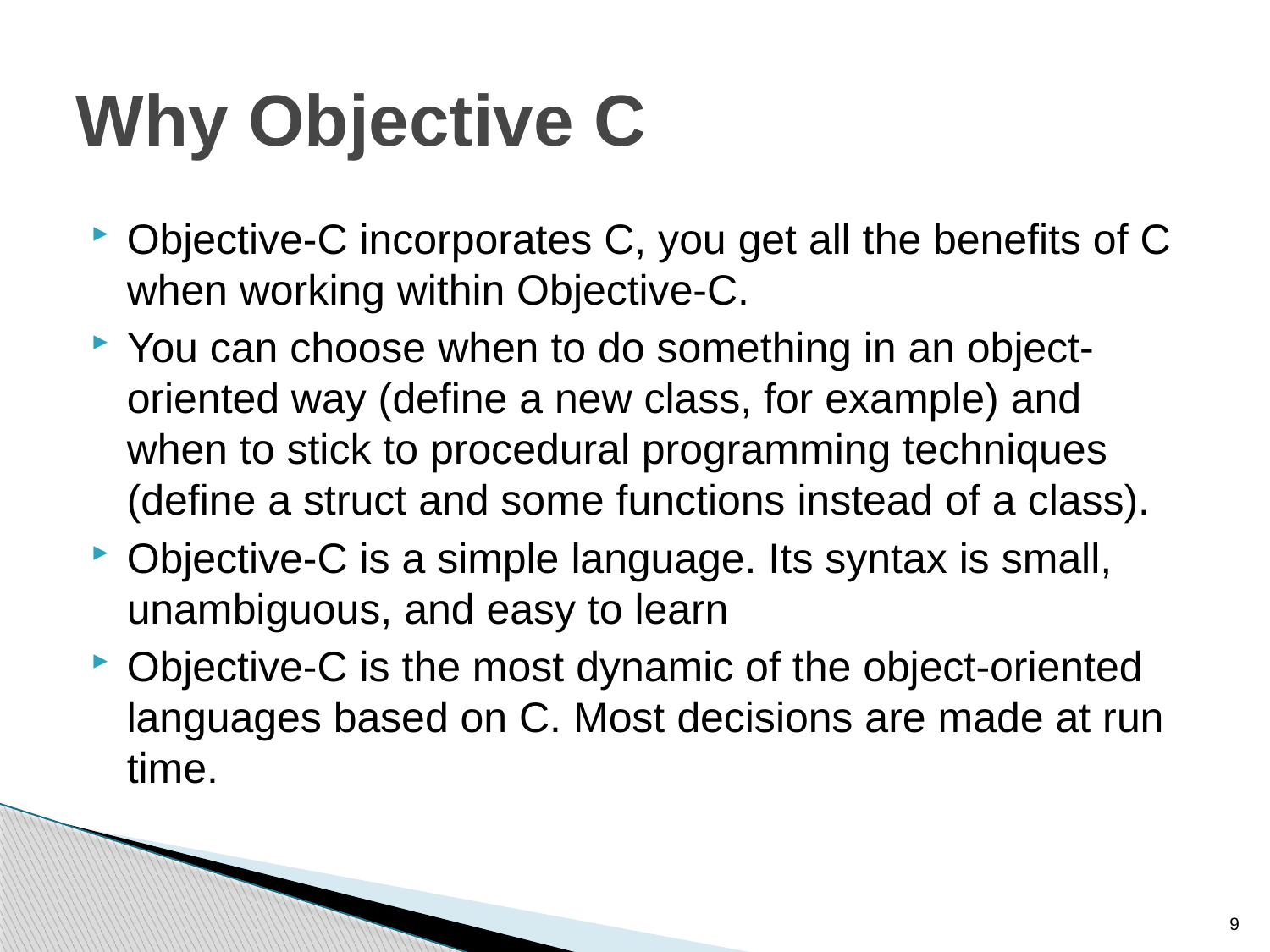

# Why Objective C
Objective-C incorporates C, you get all the benefits of C when working within Objective-C.
You can choose when to do something in an object-oriented way (define a new class, for example) and when to stick to procedural programming techniques (define a struct and some functions instead of a class).
Objective-C is a simple language. Its syntax is small, unambiguous, and easy to learn
Objective-C is the most dynamic of the object-oriented languages based on C. Most decisions are made at run time.
9